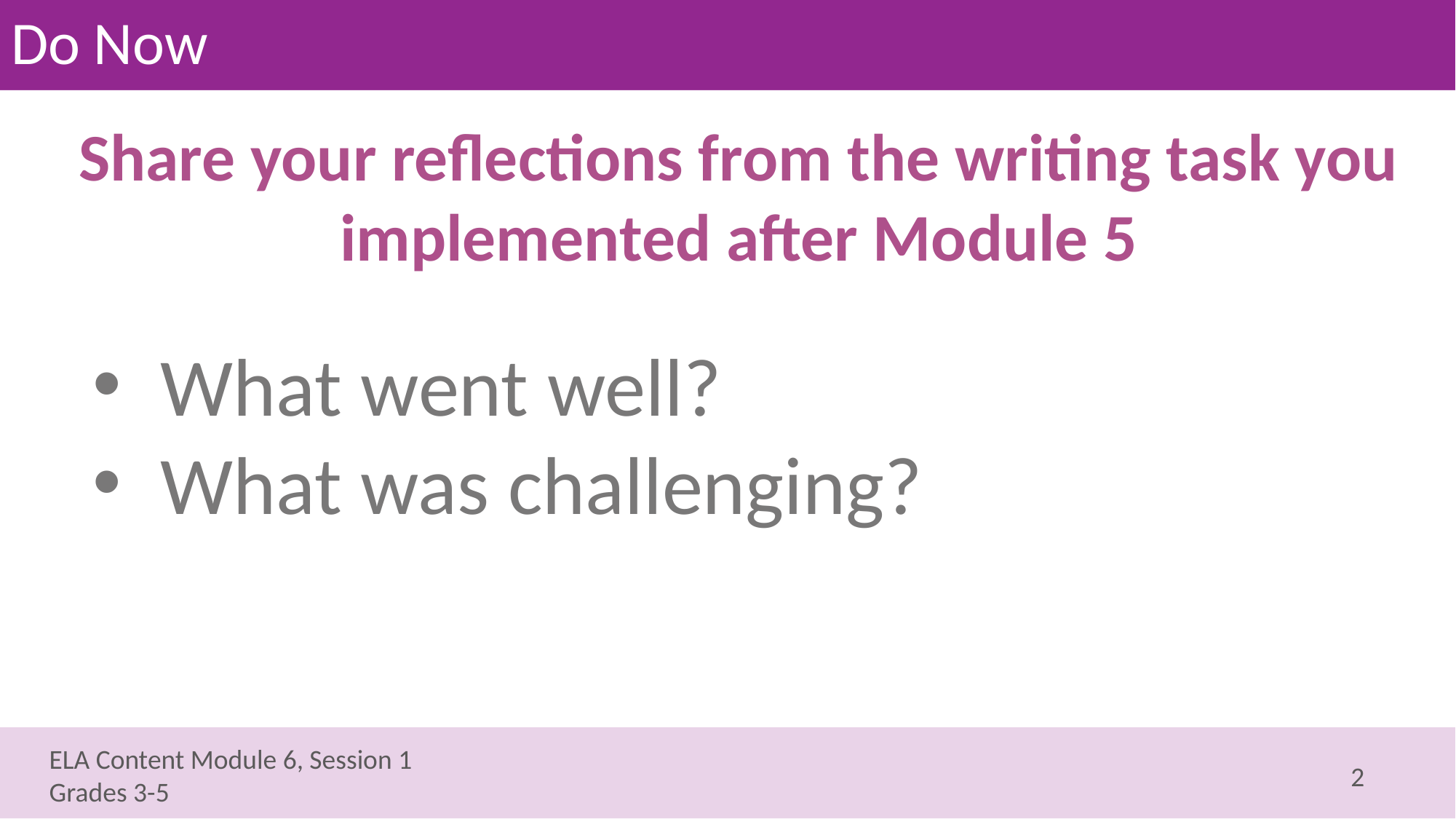

# Do Now
Share your reflections from the writing task you implemented after Module 5
What went well?
What was challenging?

2